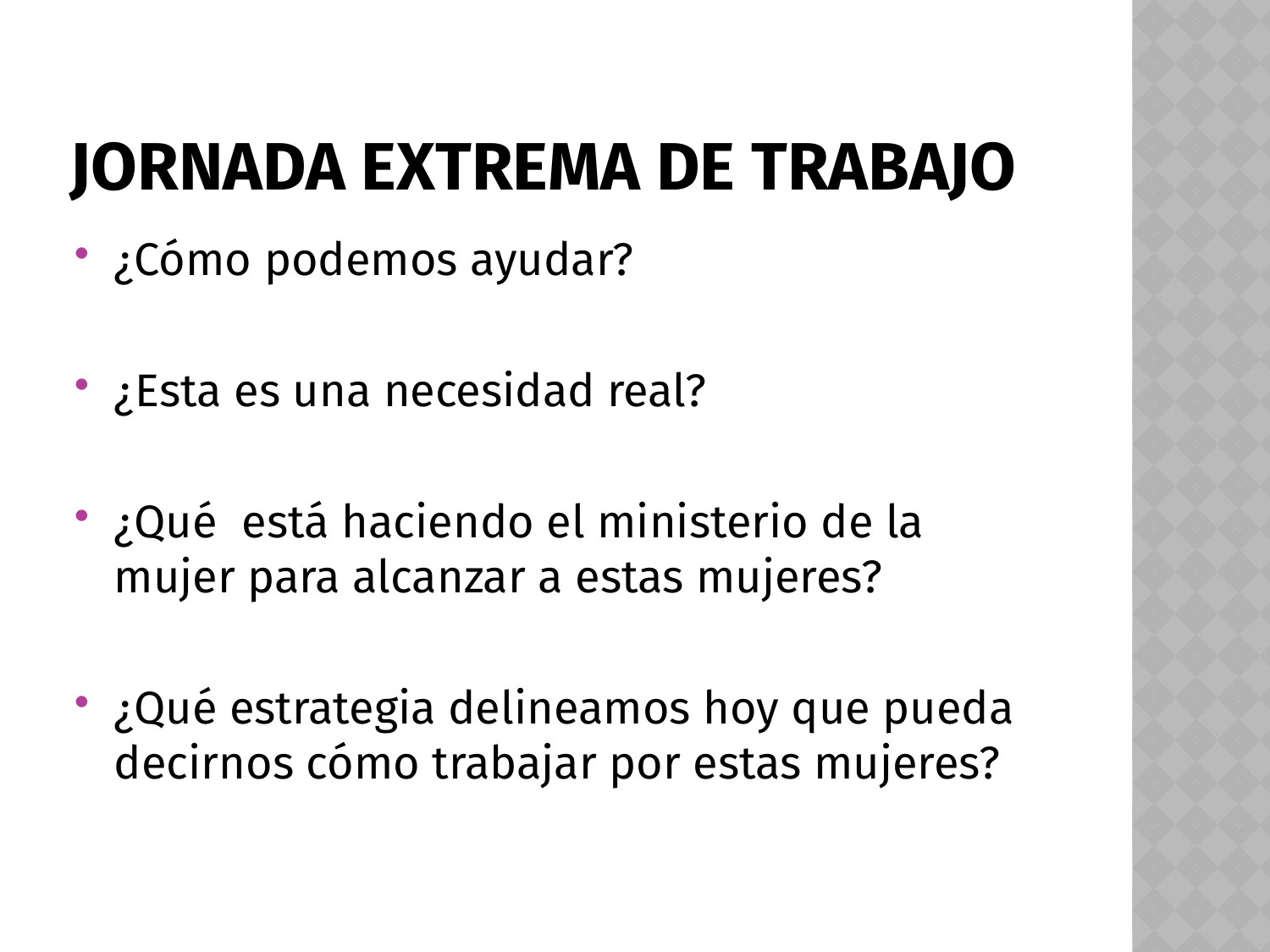

# JORNADA EXTREMA DE TRABAJO
¿Cómo podemos ayudar?

¿Esta es una necesidad real?

¿Qué  está haciendo el ministerio de la mujer para alcanzar a estas mujeres?

¿Qué estrategia delineamos hoy que pueda decirnos cómo trabajar por estas mujeres?